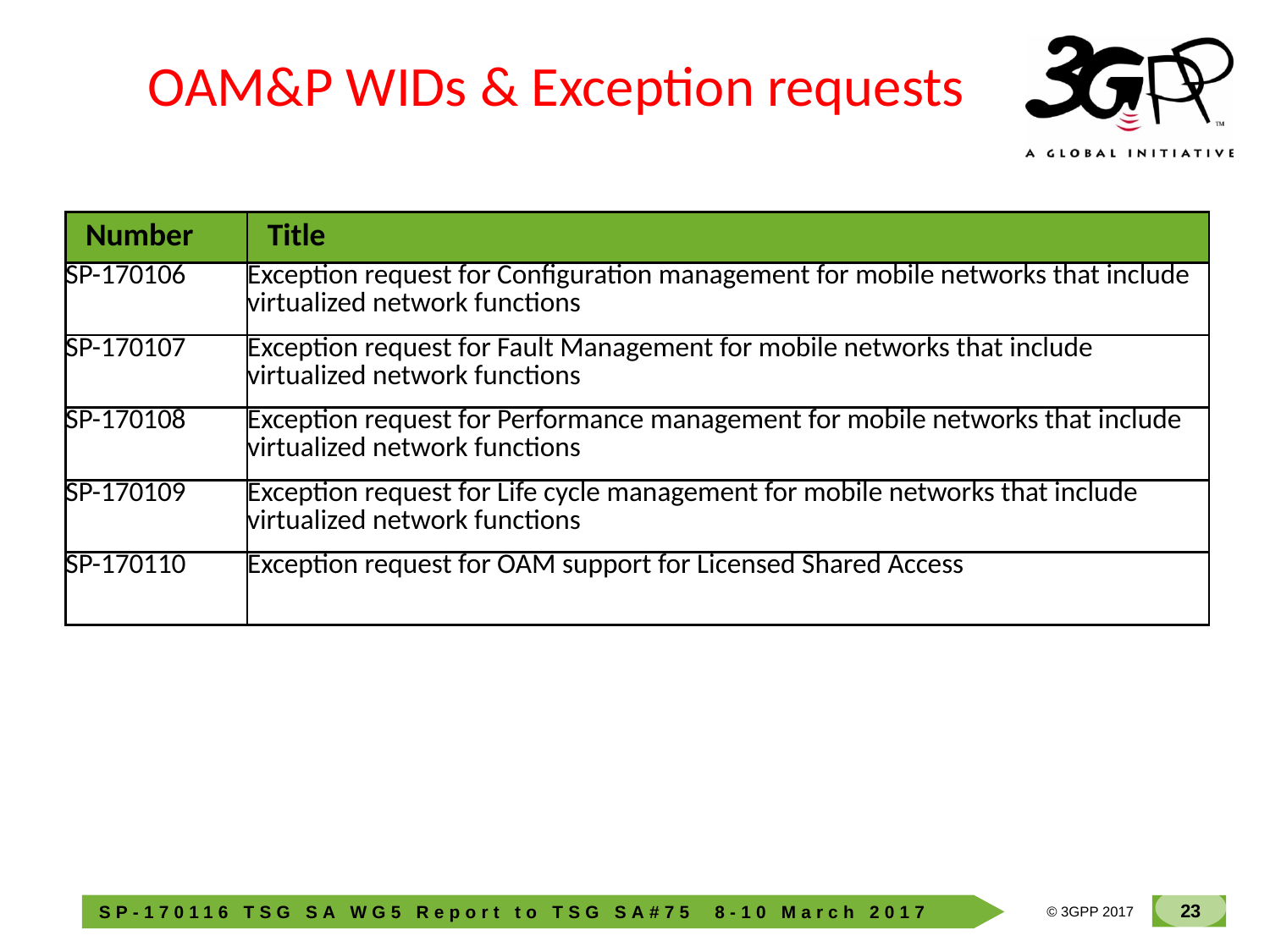

OAM&P WIDs & Exception requests
| Number | Title |
| --- | --- |
| SP-170106 | Exception request for Configuration management for mobile networks that include virtualized network functions |
| SP-170107 | Exception request for Fault Management for mobile networks that include virtualized network functions |
| SP-170108 | Exception request for Performance management for mobile networks that include virtualized network functions |
| SP-170109 | Exception request for Life cycle management for mobile networks that include virtualized network functions |
| SP-170110 | Exception request for OAM support for Licensed Shared Access |